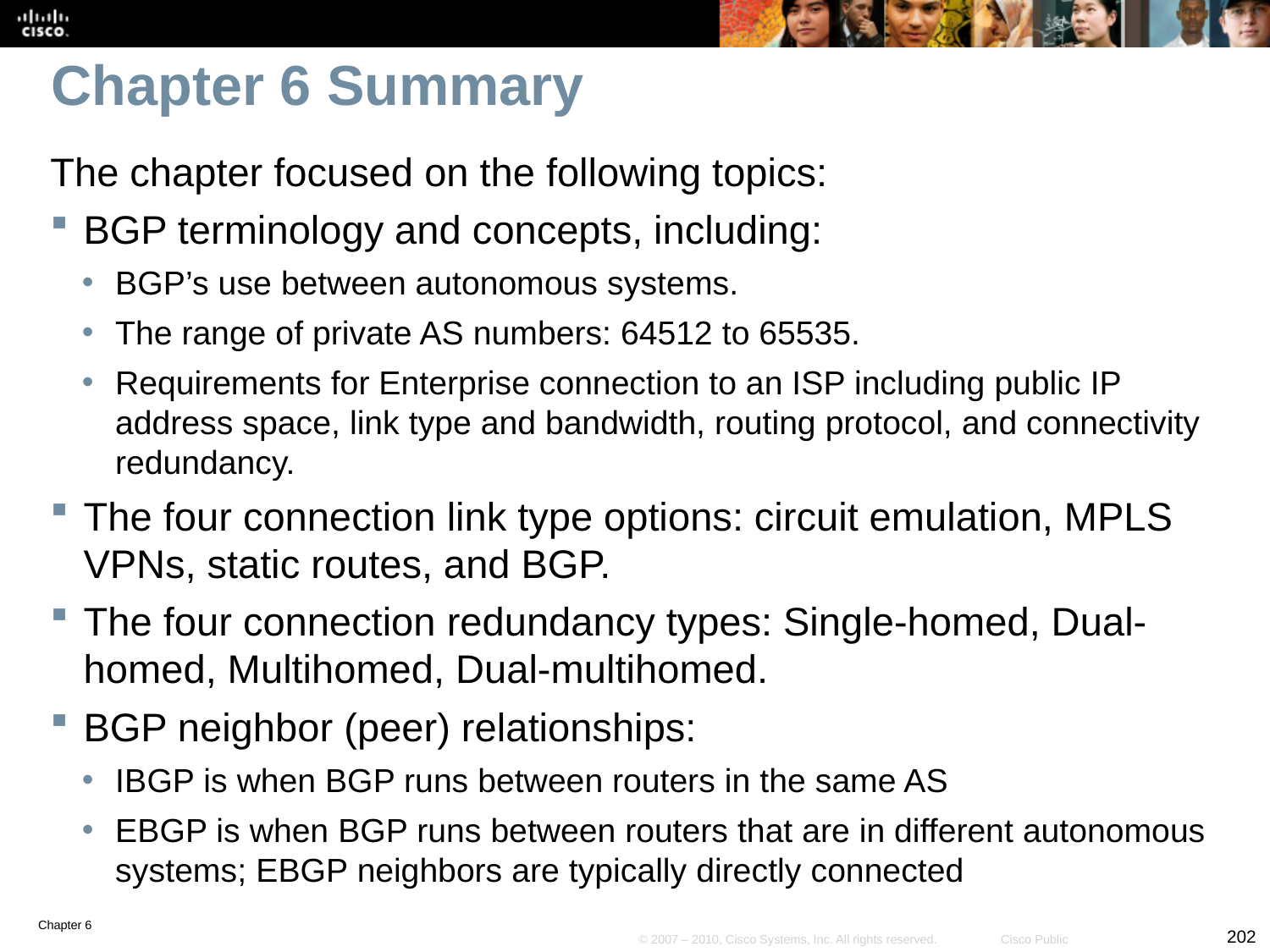

# Chapter 6 Summary
The chapter focused on the following topics:
BGP terminology and concepts, including:
BGP’s use between autonomous systems.
The range of private AS numbers: 64512 to 65535.
Requirements for Enterprise connection to an ISP including public IP address space, link type and bandwidth, routing protocol, and connectivity redundancy.
The four connection link type options: circuit emulation, MPLS VPNs, static routes, and BGP.
The four connection redundancy types: Single-homed, Dual-homed, Multihomed, Dual-multihomed.
BGP neighbor (peer) relationships:
IBGP is when BGP runs between routers in the same AS
EBGP is when BGP runs between routers that are in different autonomous systems; EBGP neighbors are typically directly connected